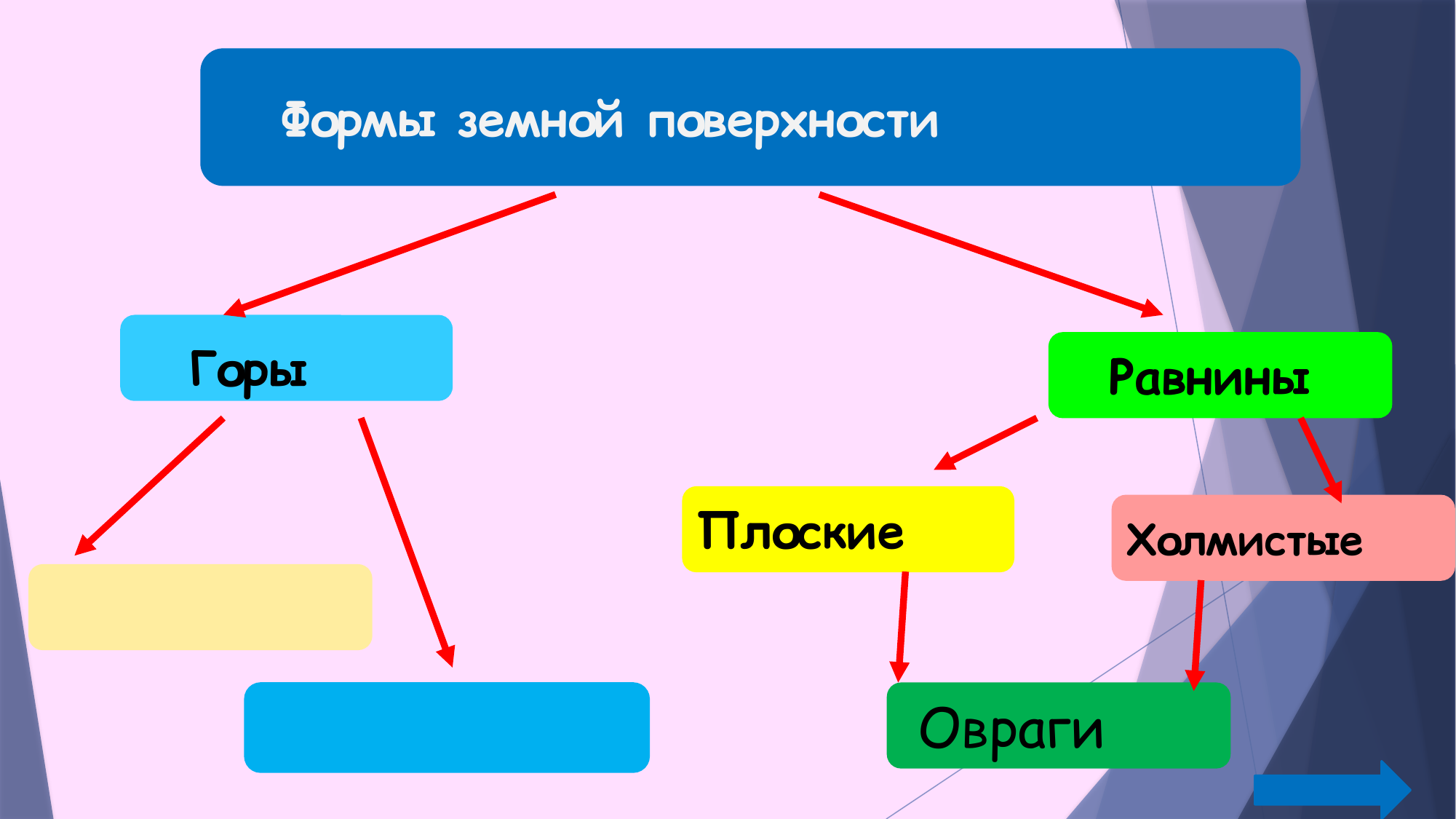

Формы земной поверхности
#

Горы

 Равнины

Плоские
Холмистые

 Овраги